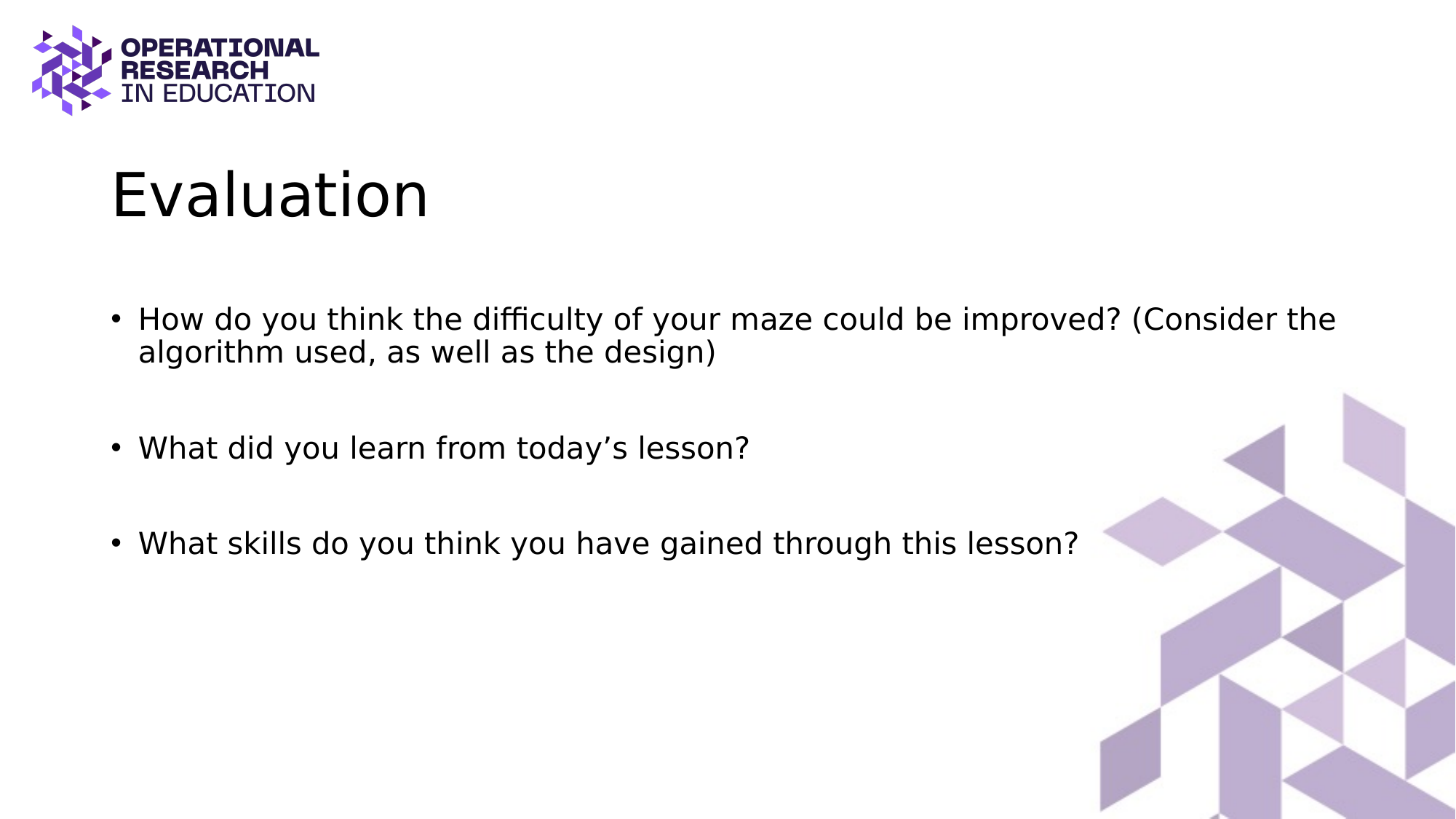

# Evaluation
How do you think the difficulty of your maze could be improved? (Consider the algorithm used, as well as the design)

What did you learn from today’s lesson?

What skills do you think you have gained through this lesson?